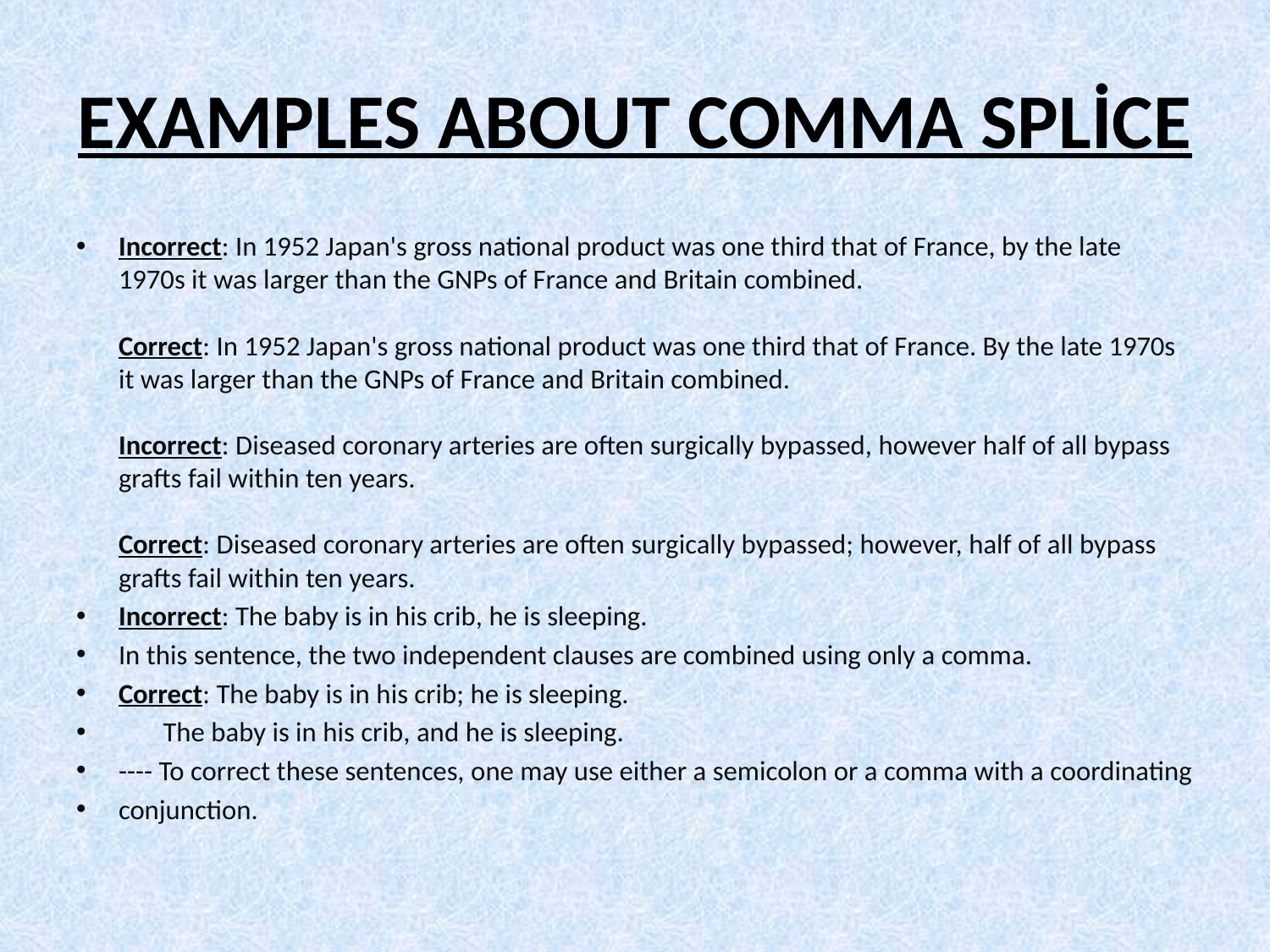

# EXAMPLES ABOUT COMMA SPLİCE
Incorrect: In 1952 Japan's gross national product was one third that of France, by the late 1970s it was larger than the GNPs of France and Britain combined.
Correct: In 1952 Japan's gross national product was one third that of France. By the late 1970s it was larger than the GNPs of France and Britain combined.
Incorrect: Diseased coronary arteries are often surgically bypassed, however half of all bypass grafts fail within ten years.
Correct: Diseased coronary arteries are often surgically bypassed; however, half of all bypass grafts fail within ten years.
Incorrect: The baby is in his crib, he is sleeping.
In this sentence, the two independent clauses are combined using only a comma.
Correct: The baby is in his crib; he is sleeping.
       The baby is in his crib, and he is sleeping.
---- To correct these sentences, one may use either a semicolon or a comma with a coordinating
conjunction.